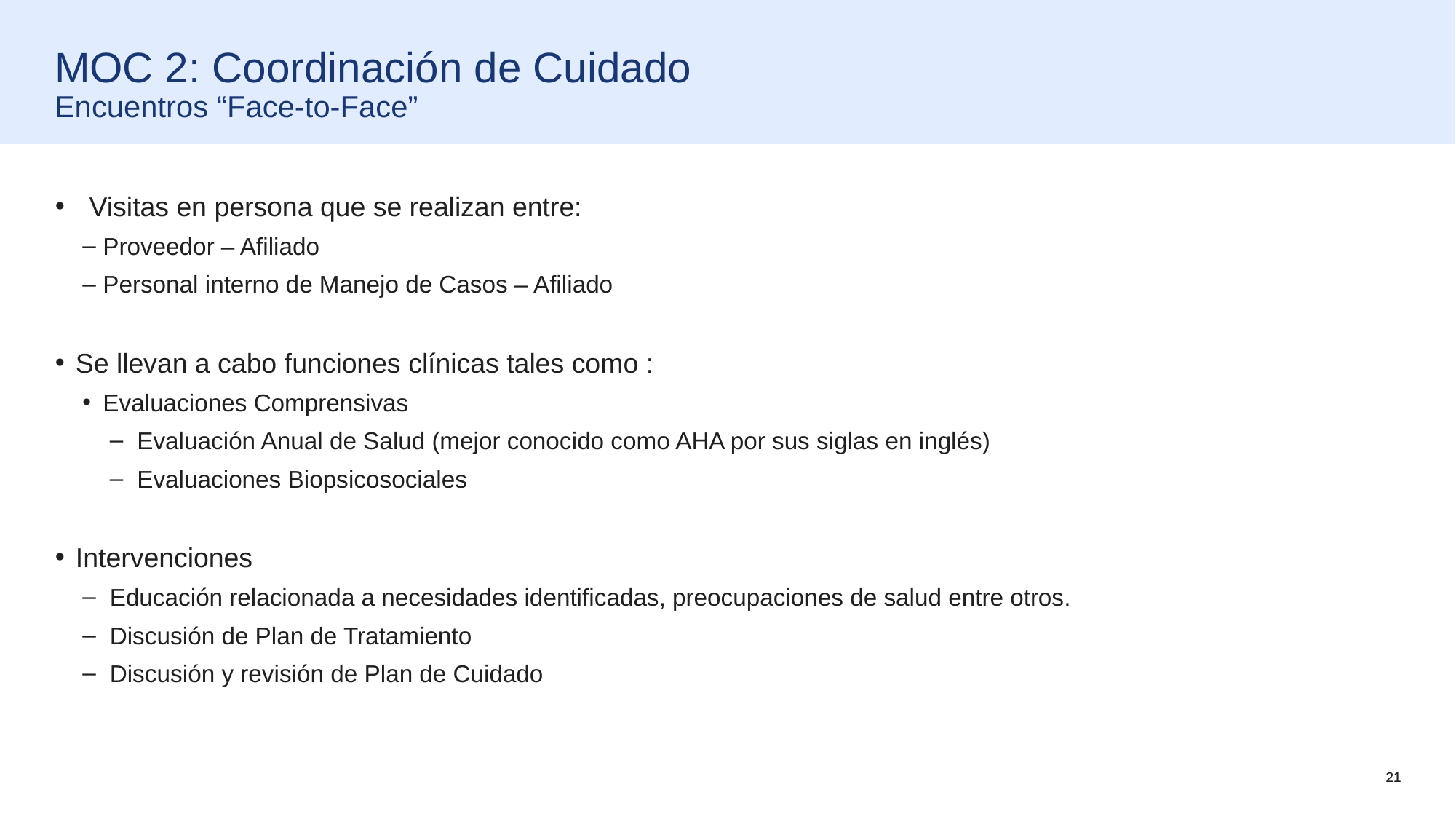

# MOC 2: Coordinación de Cuidado Encuentros “Face-to-Face”
Visitas en persona que se realizan entre:
Proveedor – Afiliado
Personal interno de Manejo de Casos – Afiliado

Se llevan a cabo funciones clínicas tales como :
Evaluaciones Comprensivas
Evaluación Anual de Salud (mejor conocido como AHA por sus siglas en inglés)
Evaluaciones Biopsicosociales

Intervenciones
Educación relacionada a necesidades identificadas, preocupaciones de salud entre otros.
Discusión de Plan de Tratamiento
Discusión y revisión de Plan de Cuidado